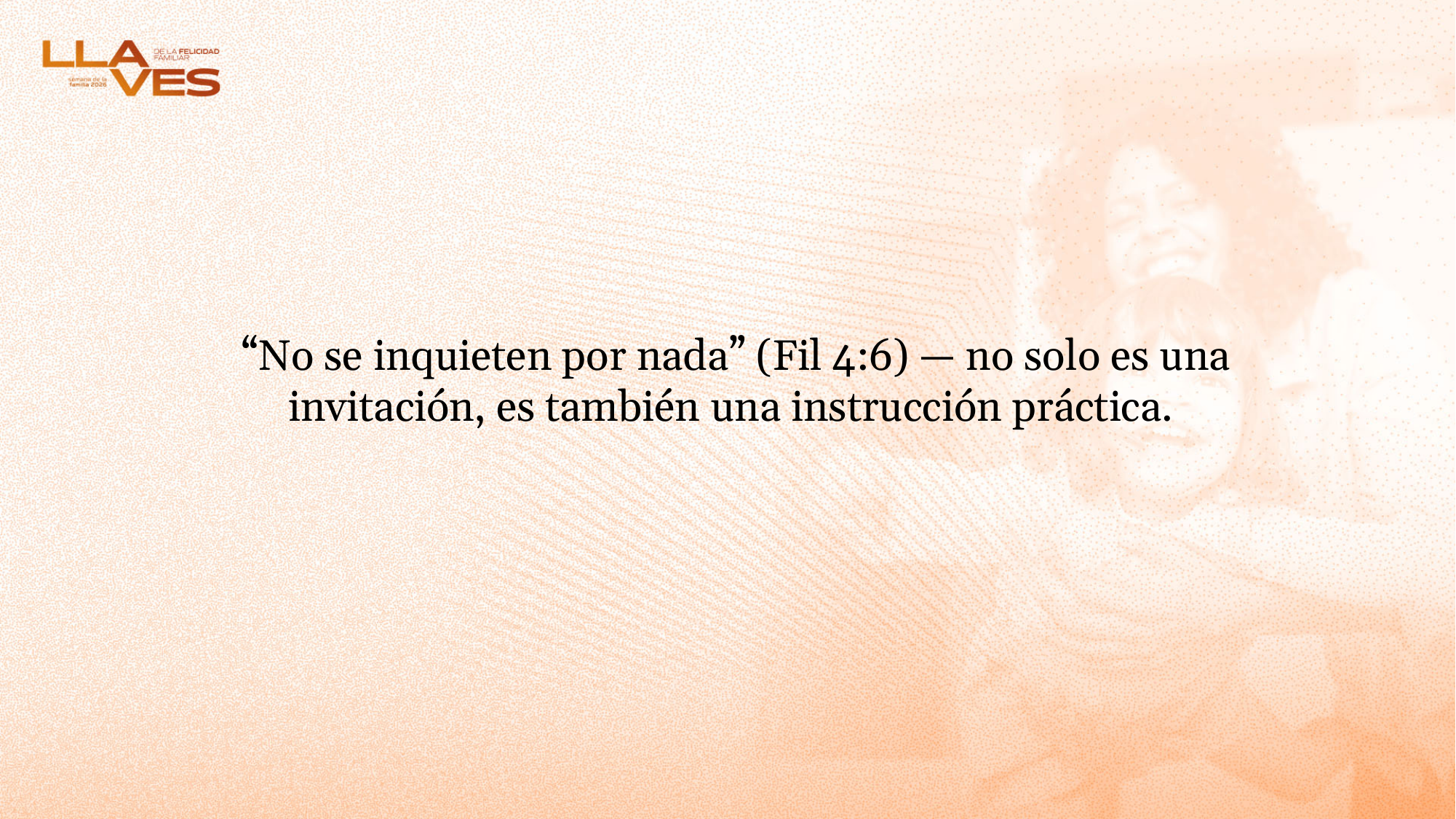

“No se inquieten por nada” (Fil 4:6) — no solo es una invitación, es también una instrucción práctica.